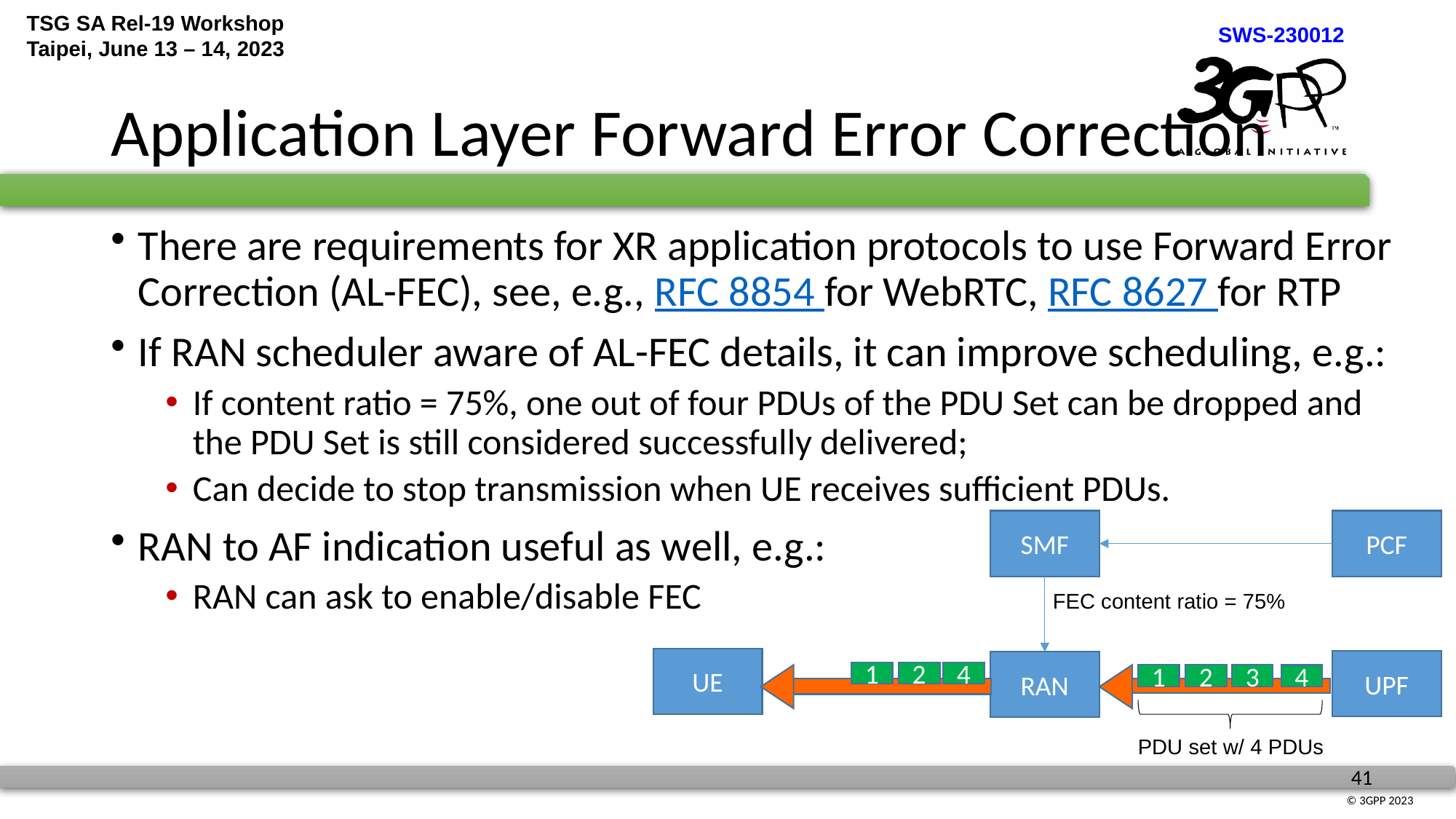

# Application Layer Forward Error Correction
There are requirements for XR application protocols to use Forward Error Correction (AL-FEC), see, e.g., RFC 8854 for WebRTC, RFC 8627 for RTP
If RAN scheduler aware of AL-FEC details, it can improve scheduling, e.g.:
If content ratio = 75%, one out of four PDUs of the PDU Set can be dropped and the PDU Set is still considered successfully delivered;
Can decide to stop transmission when UE receives sufficient PDUs.
RAN to AF indication useful as well, e.g.:
RAN can ask to enable/disable FEC

SMF
PCF
FEC content ratio = 75%

UE
UPF
RAN
1
2
4
1
2
3
4

PDU set w/ 4 PDUs